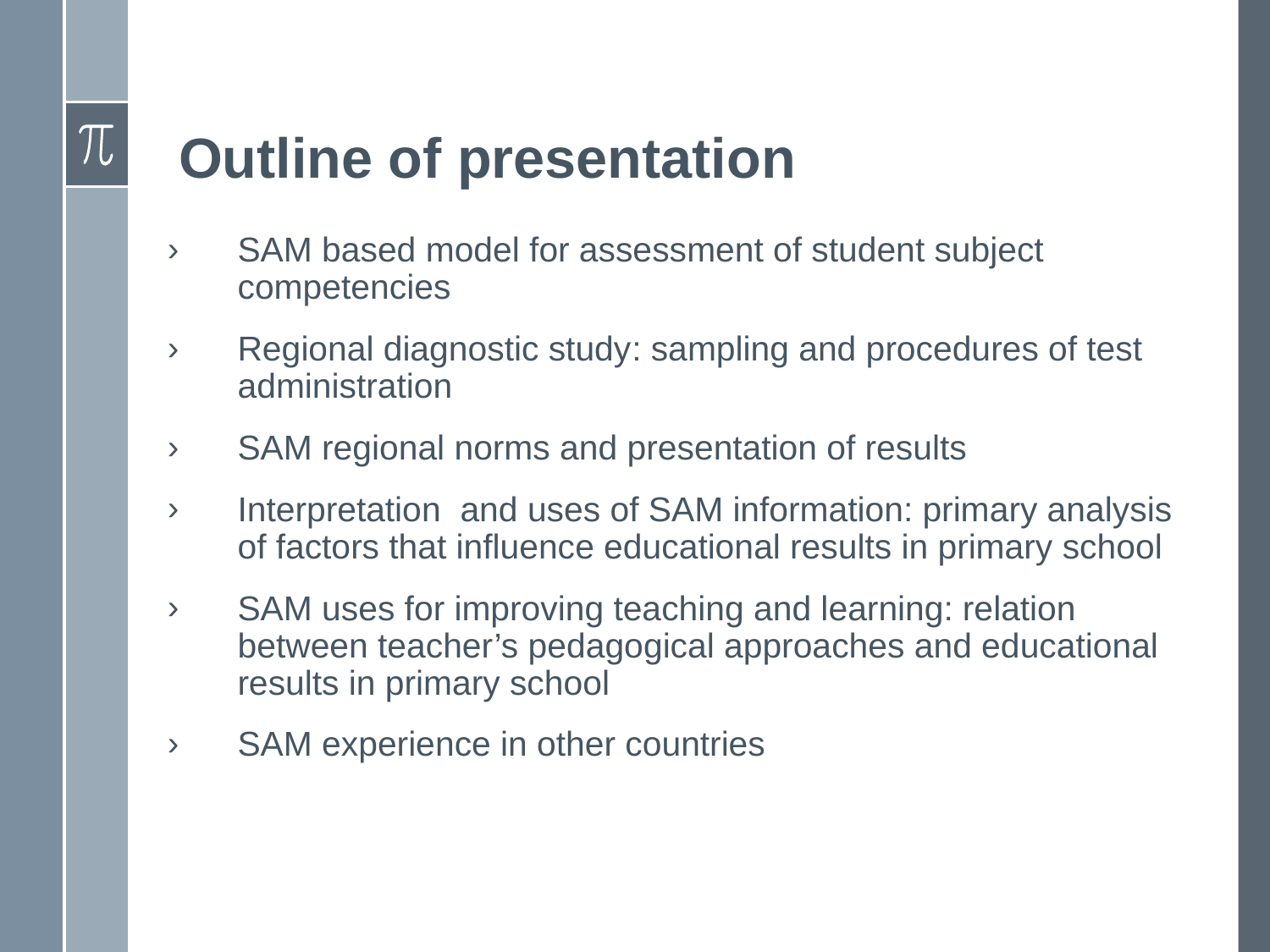

# Outline of presentation
SAM based model for assessment of student subject competencies
Regional diagnostic study: sampling and procedures of test administration
SAM regional norms and presentation of results
Interpretation  and uses of SAM information: primary analysis of factors that influence educational results in primary school
SAM uses for improving teaching and learning: relation between teacher’s pedagogical approaches and educational results in primary school
SAM experience in other countries